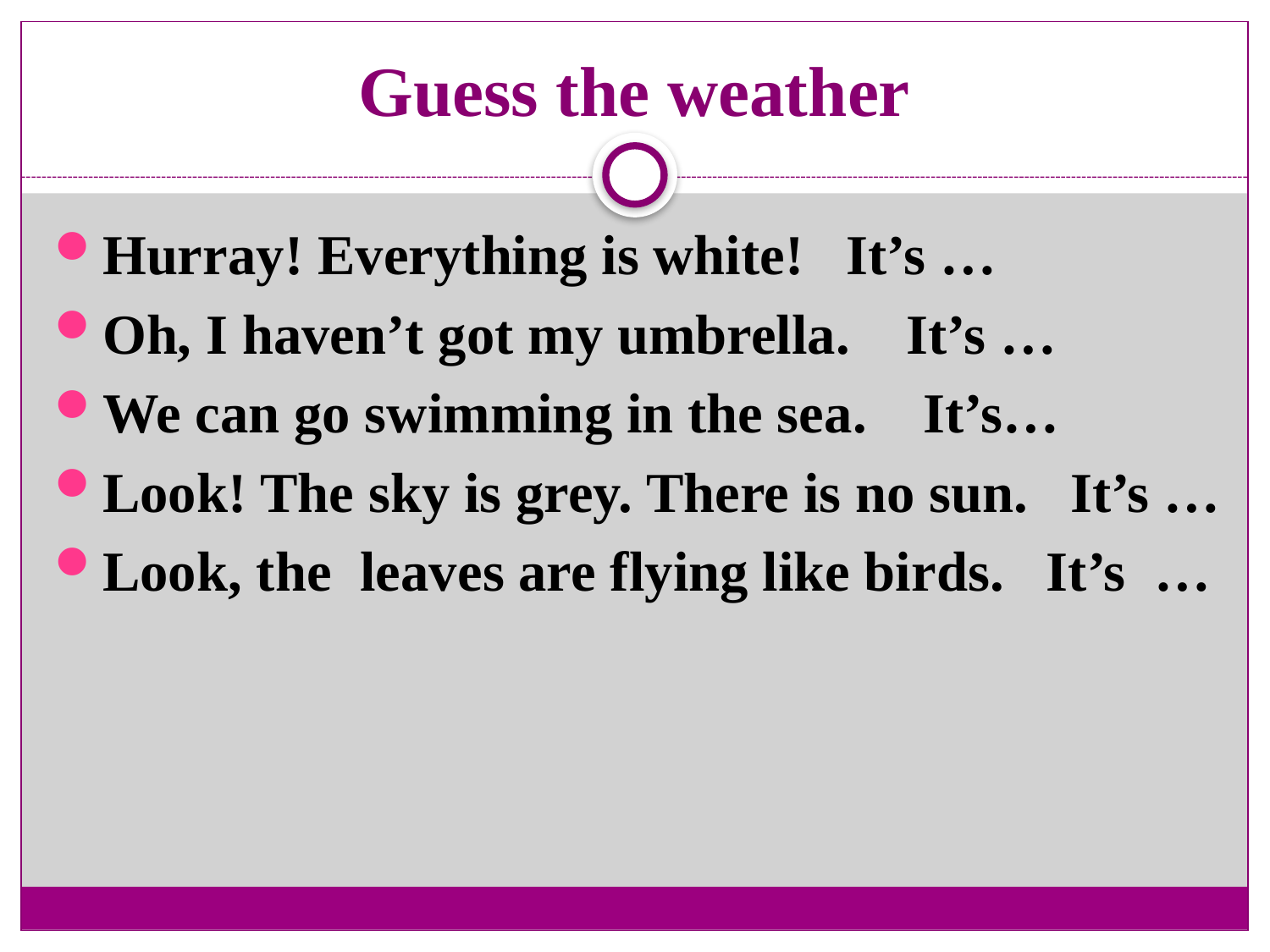

# Guess the weather
Hurray! Everything is white!   It’s …
Oh, I haven’t got my umbrella.    It’s …
We can go swimming in the sea.    It’s…
Look! The sky is grey. There is no sun.   It’s …
Look, the  leaves are flying like birds.   It’s  …